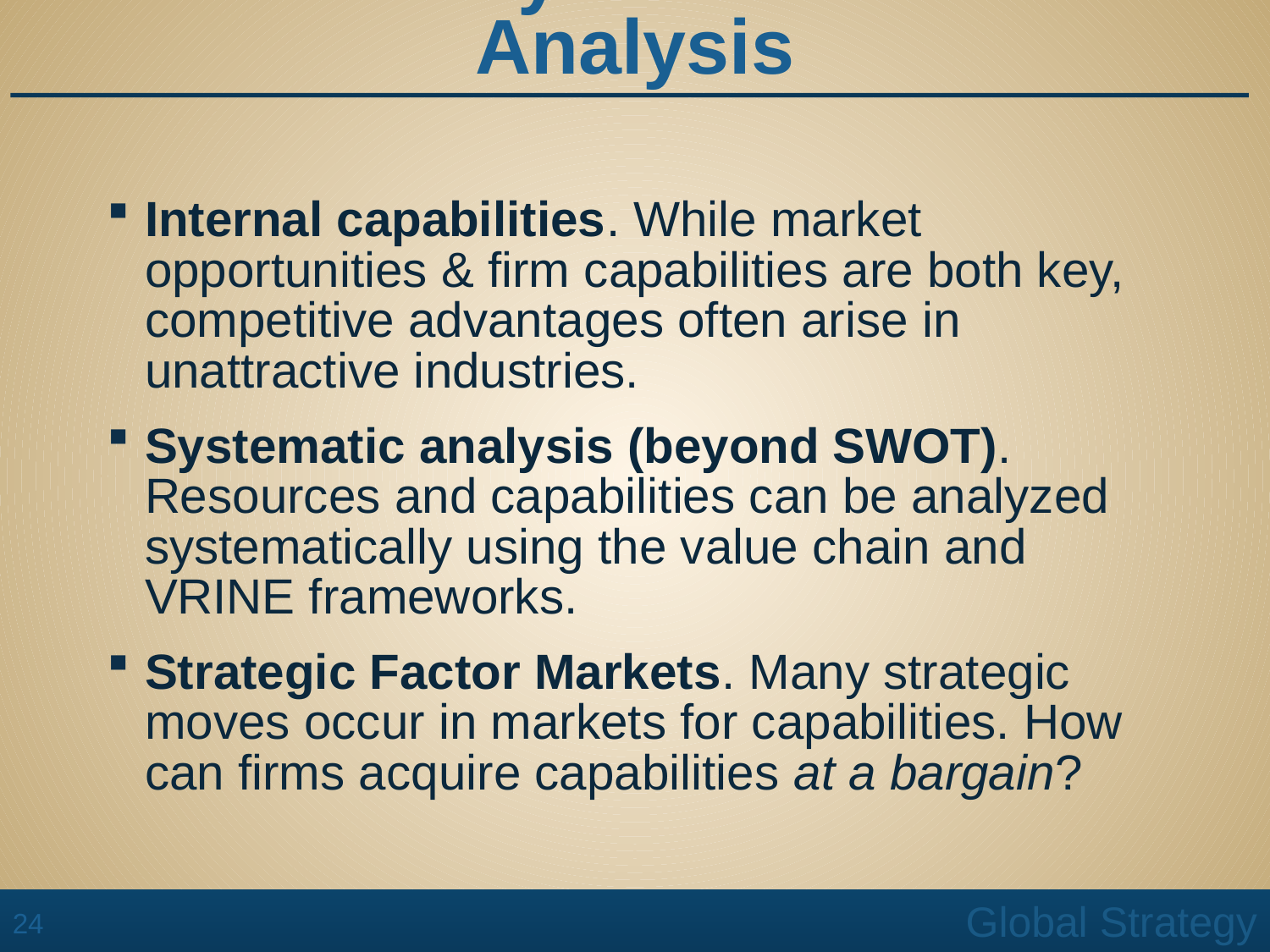

# Take Aways from Internal Analysis

Internal capabilities. While market opportunities & firm capabilities are both key, competitive advantages often arise in unattractive industries.
Systematic analysis (beyond SWOT). Resources and capabilities can be analyzed systematically using the value chain and VRINE frameworks.
Strategic Factor Markets. Many strategic moves occur in markets for capabilities. How can firms acquire capabilities at a bargain?